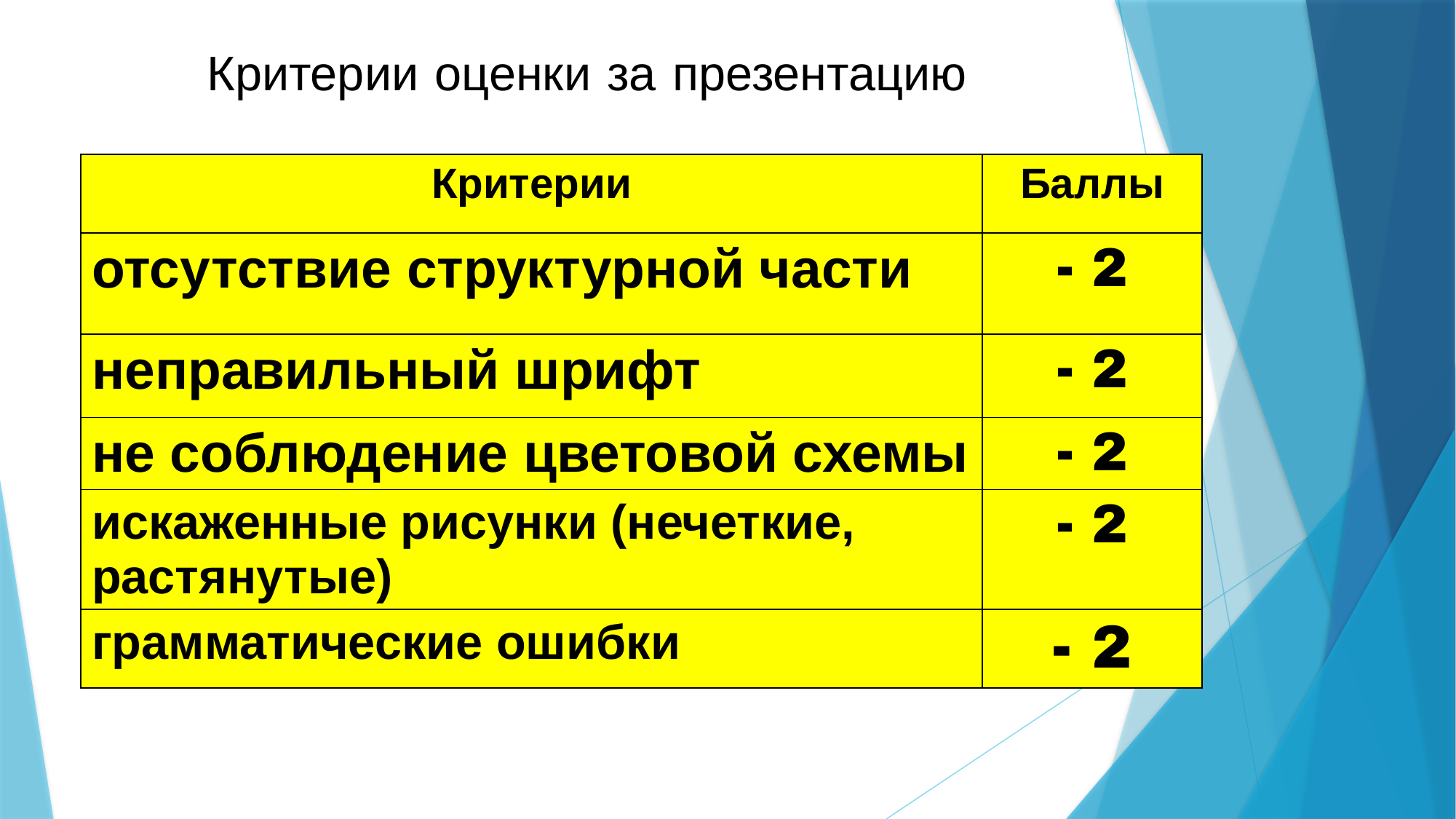

# Критерии оценки за презентацию
| Критерии | Баллы |
| --- | --- |
| отсутствие структурной части | - 2 |
| неправильный шрифт | - 2 |
| не соблюдение цветовой схемы | - 2 |
| искаженные рисунки (нечеткие, растянутые) | - 2 |
| грамматические ошибки | - 2 |